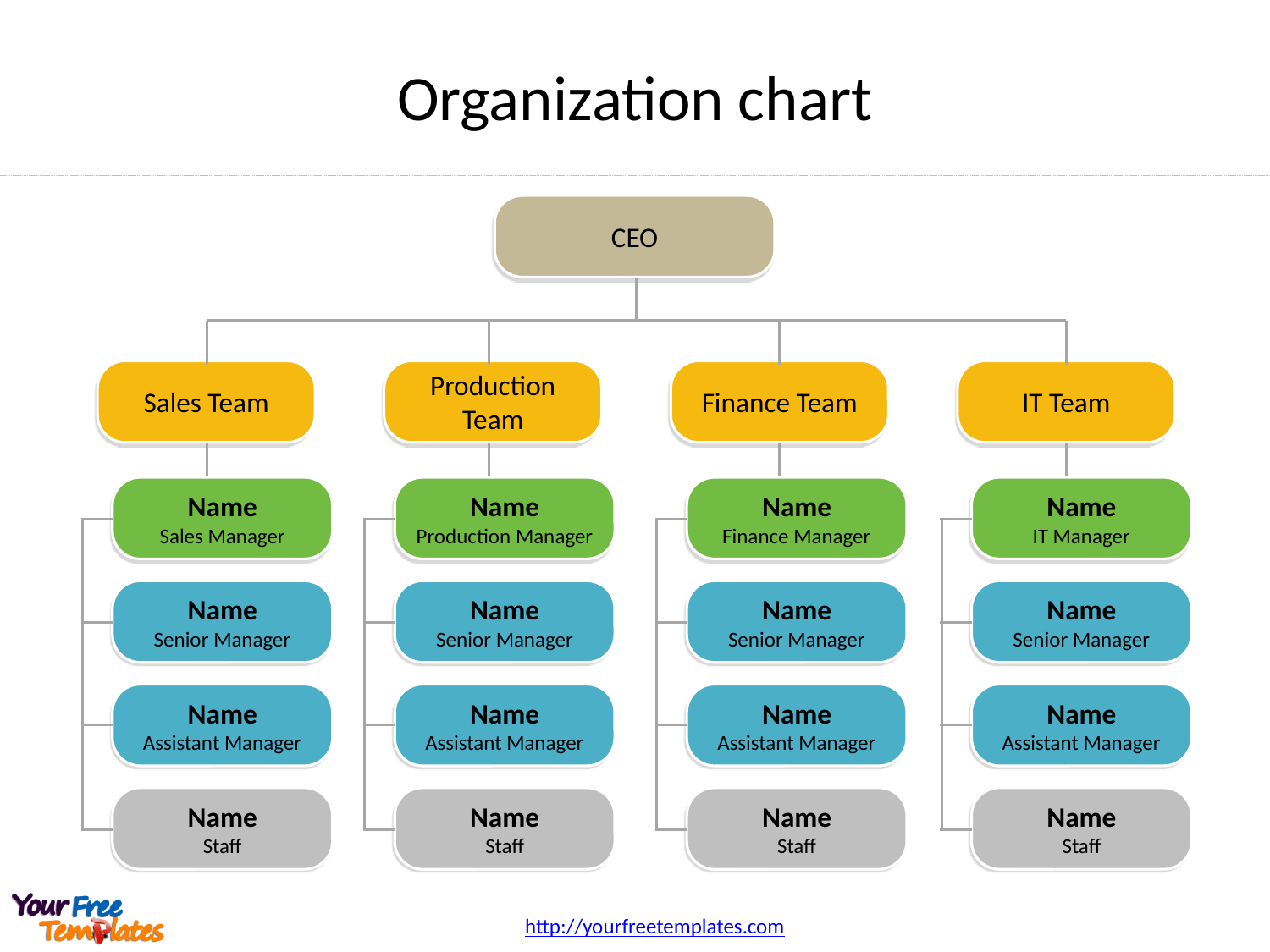

# Organization chart
CEO
Sales Team
Production Team
Finance Team
IT Team
Name
Sales Manager
Name
Senior Manager
Name
Assistant Manager
Name
Staff
Name
Production Manager
Name
Senior Manager
Name
Assistant Manager
Name
Staff
Name
Finance Manager
Name
Senior Manager
Name
Assistant Manager
Name
Staff
Name
IT Manager
Name
Senior Manager
Name
Assistant Manager
Name
Staff